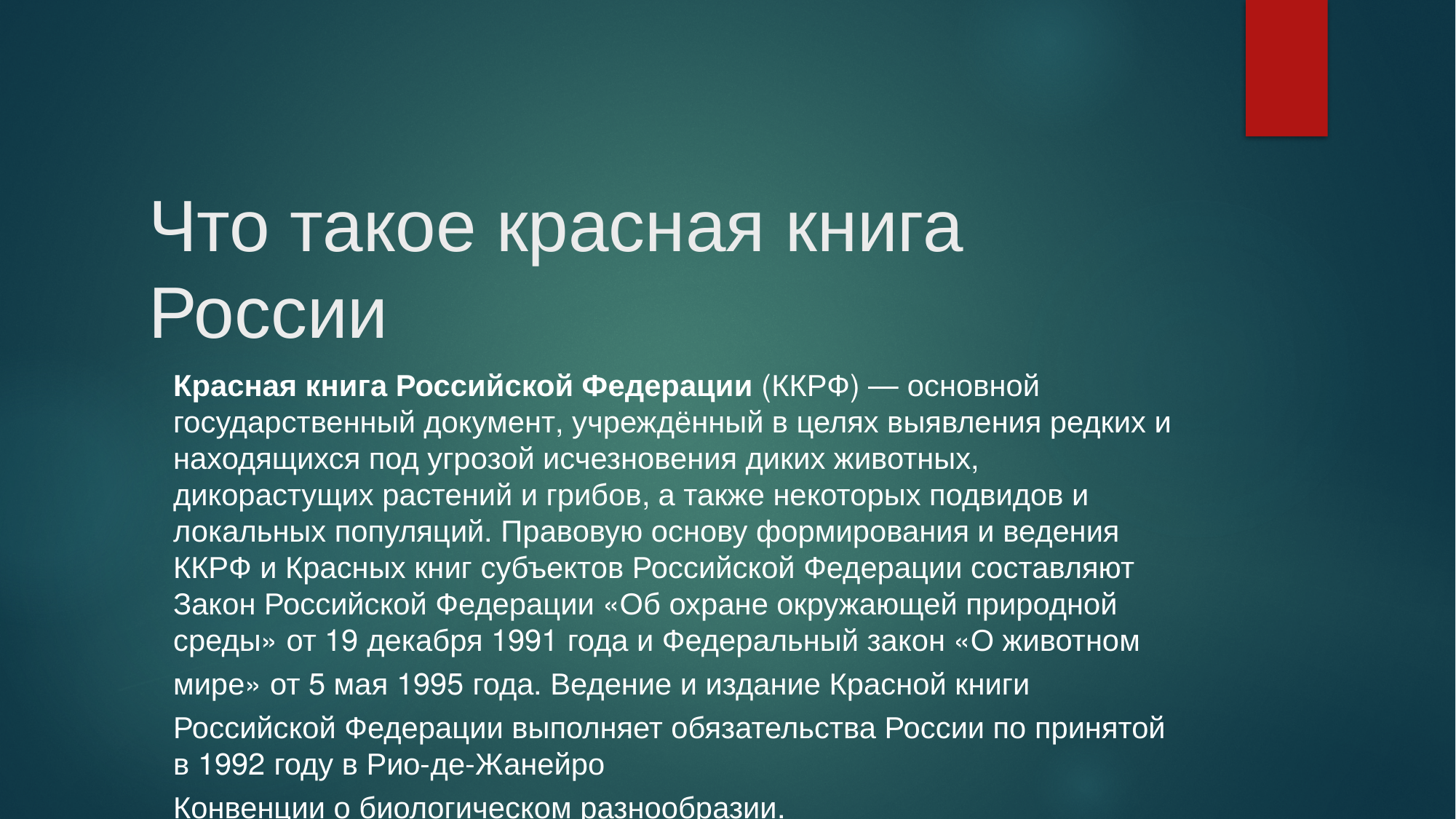

# Что такое красная книга России
Красная книга Российской Федерации (ККРФ) — основной государственный документ, учреждённый в целях выявления редких и находящихся под угрозой исчезновения диких животных, дикорастущих растений и грибов, а также некоторых подвидов и локальных популяций. Правовую основу формирования и ведения ККРФ и Красных книг субъектов Российской Федерации составляют Закон Российской Федерации «Об охране окружающей природной среды» от 19 декабря 1991 года и Федеральный закон «О животном мире» от 5 мая 1995 года. Ведение и издание Красной книги Российской Федерации выполняет обязательства России по принятой в 1992 году в Рио-де-Жанейро Конвенции о биологическом разнообразии.